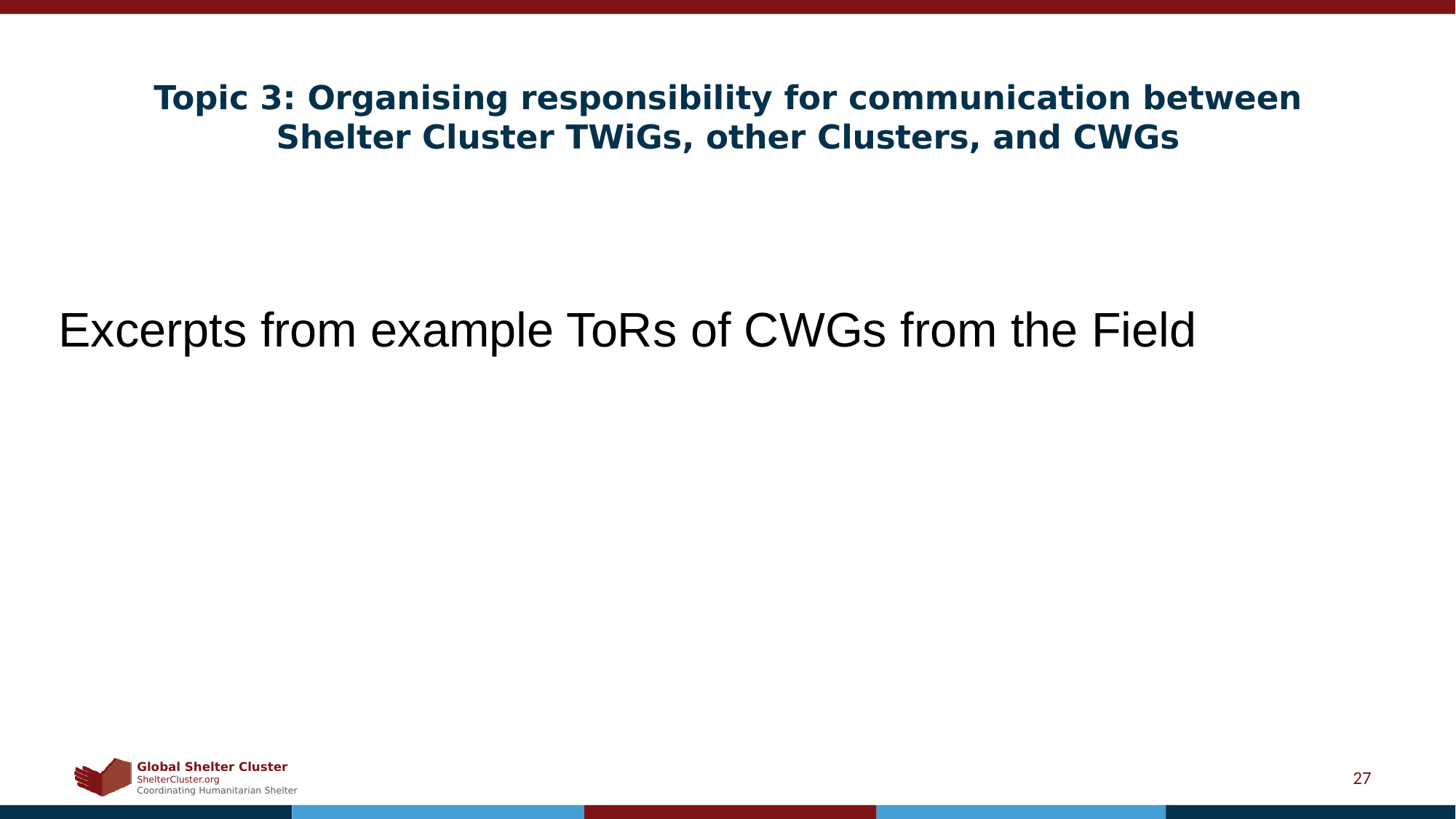

# Topic 3: Organising responsibility for communication between Shelter Cluster TWiGs, other Clusters, and CWGs
Excerpts from example ToRs of CWGs from the Field

27